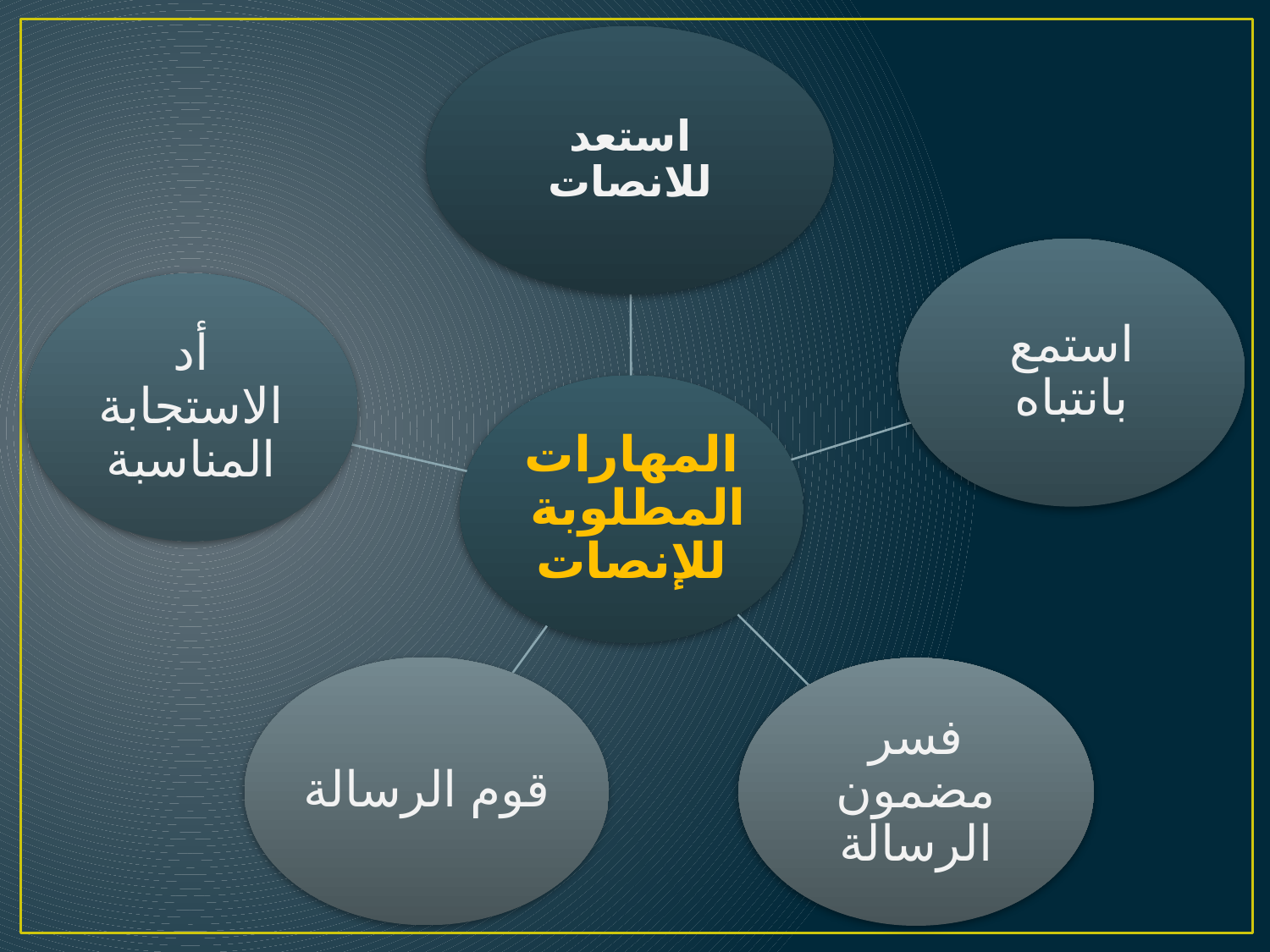

المهارات المطلوبة  للإنصات

استعد للانصات

استمع بانتباه

فسر مضمون الرسالة

قوم الرسالة

أد الاستجابة المناسبة